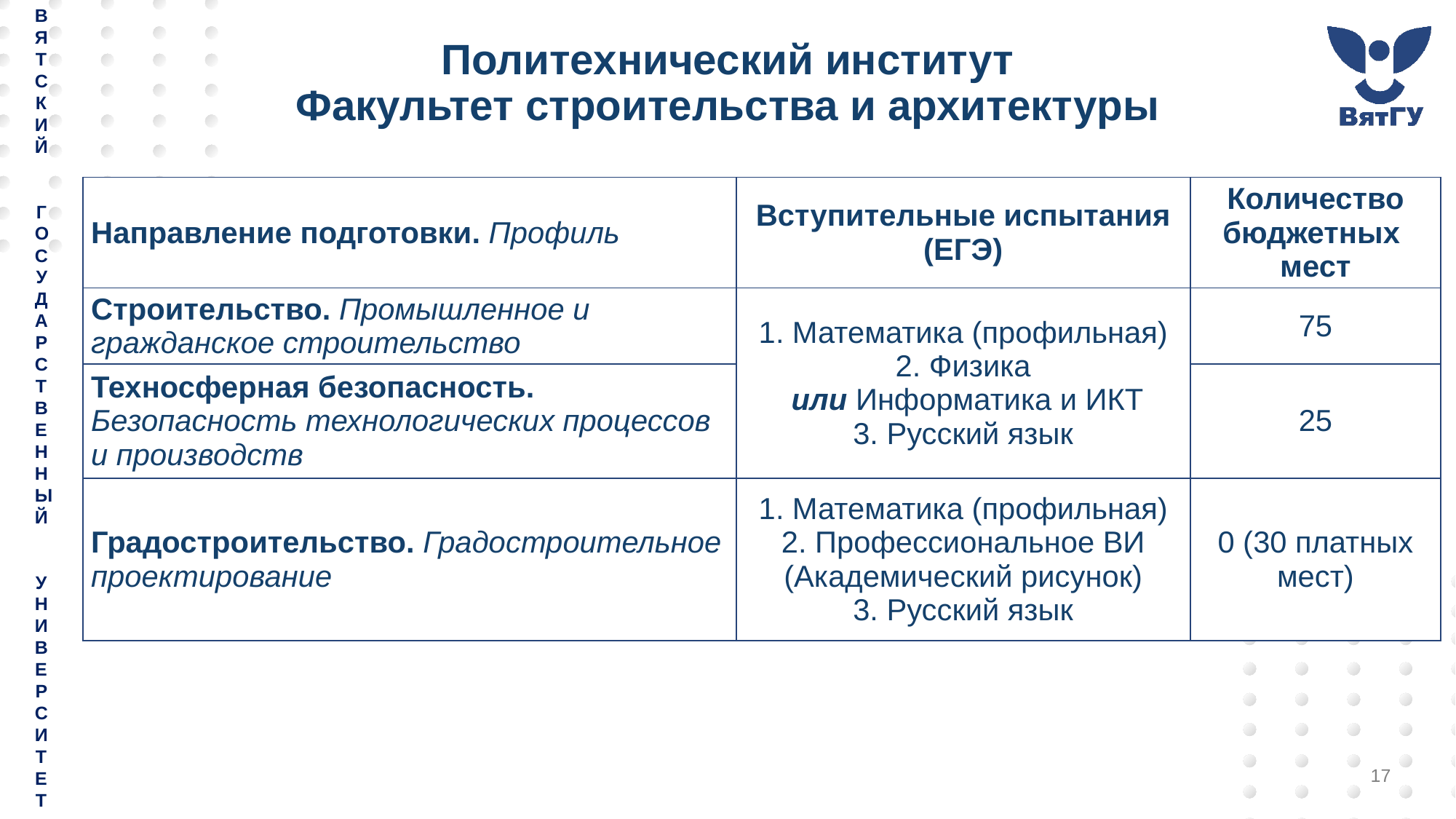

# Политехнический институт Факультет строительства и архитектуры
| Направление подготовки. Профиль | Вступительные испытания (ЕГЭ) | Количество бюджетных мест |
| --- | --- | --- |
| Строительство. Промышленное и гражданское строительство | 1. Математика (профильная) 2. Физика или Информатика и ИКТ 3. Русский язык | 75 |
| Техносферная безопасность. Безопасность технологических процессов и производств |  | 25 |
| Градостроительство. Градостроительное проектирование | 1. Математика (профильная) 2. Профессиональное ВИ (Академический рисунок) 3. Русский язык | 0 (30 платных мест) |
17